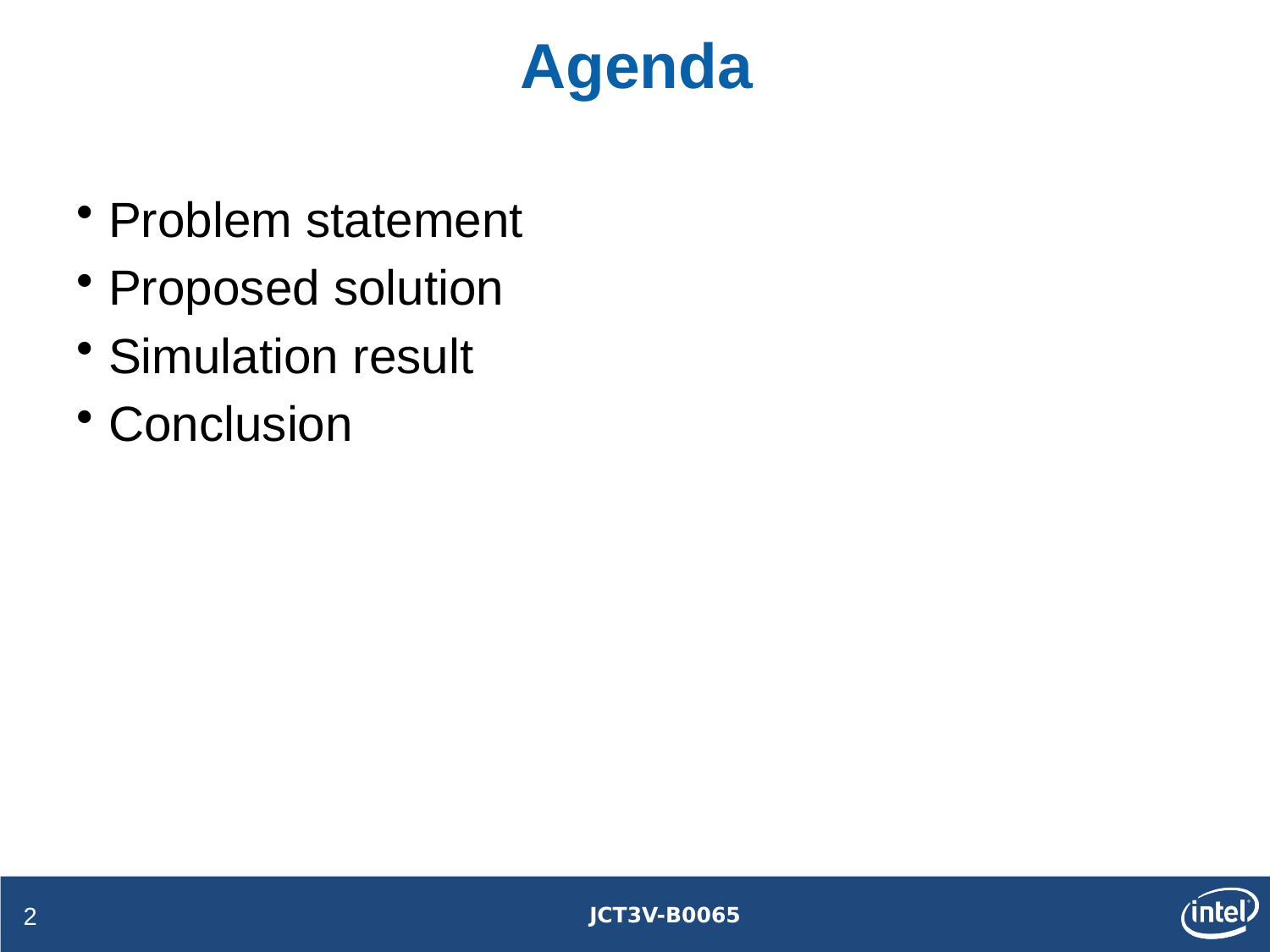

# Agenda

Problem statement
Proposed solution
Simulation result
Conclusion